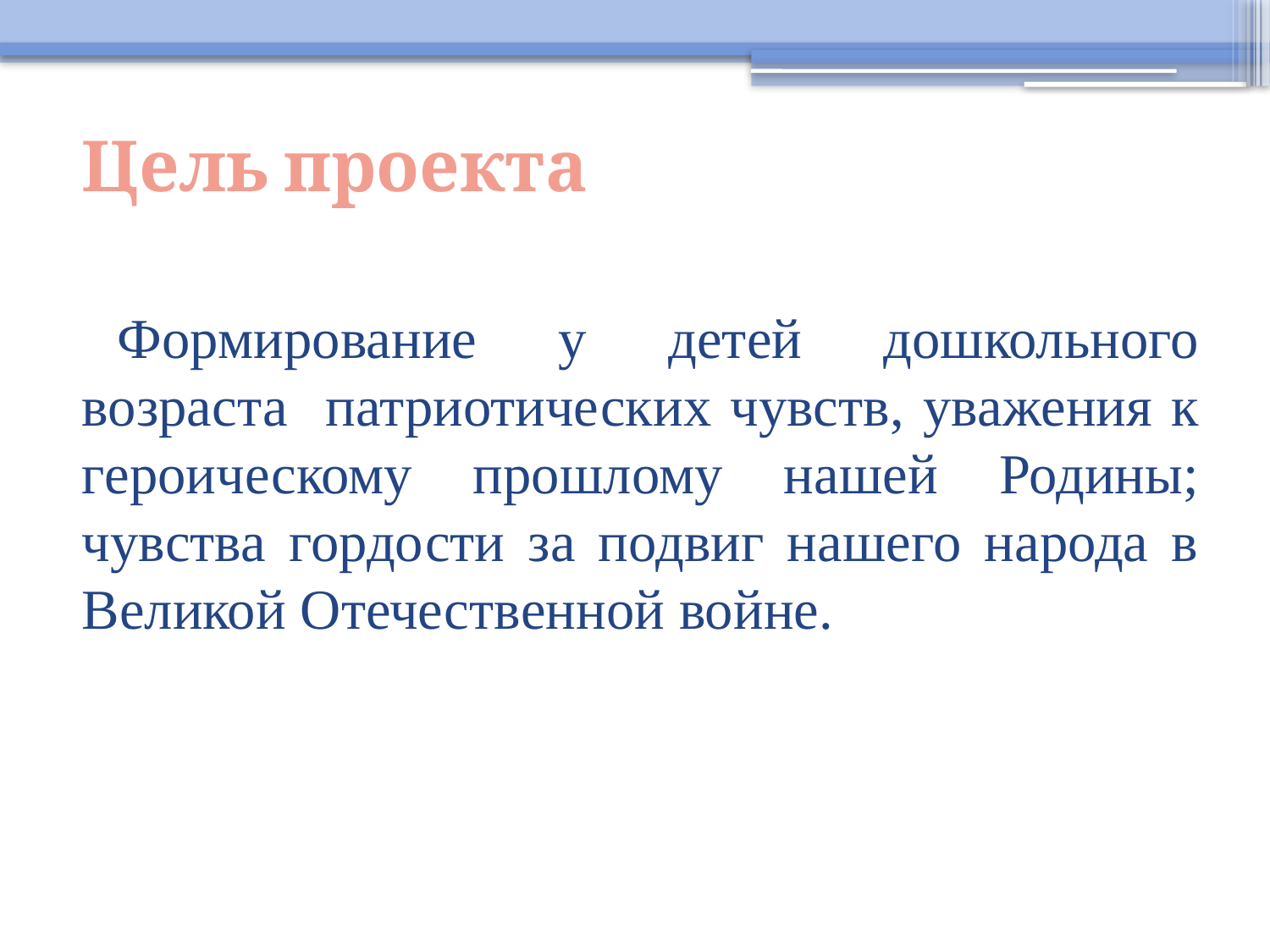

# Цель проекта

Формирование у детей дошкольного возраста  патриотических чувств, уважения к героическому прошлому нашей Родины; чувства гордости за подвиг нашего народа в Великой Отечественной войне.